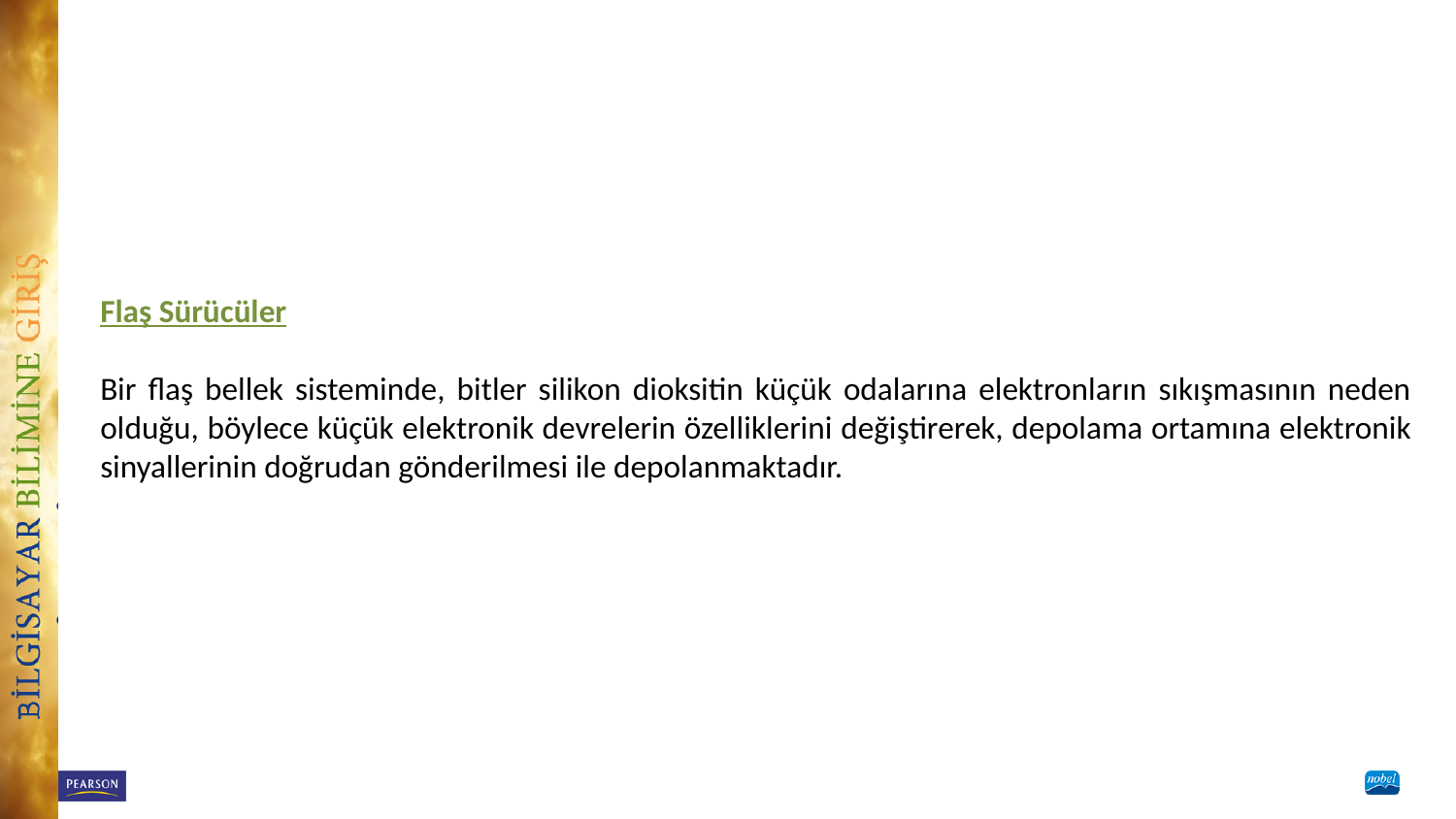

Flaş Sürücüler

Bir flaş bellek sisteminde, bitler silikon dioksitin küçük odalarına elektronların sıkışmasının neden olduğu, böylece küçük elektronik devrelerin özelliklerini değiştirerek, depolama ortamına elektronik sinyallerinin doğrudan gönderilmesi ile depolanmaktadır.